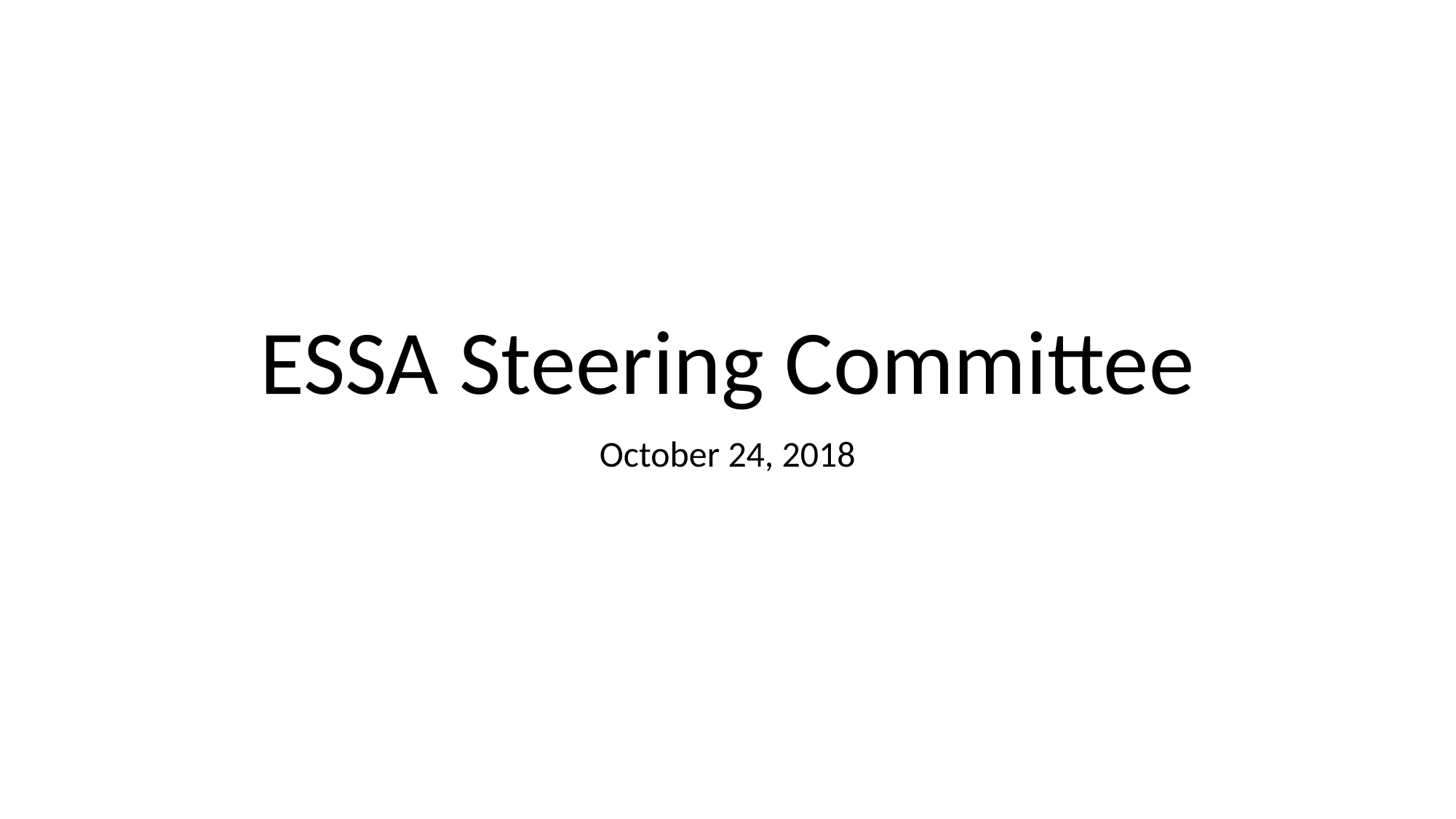

# ESSA Steering Committee
October 24, 2018